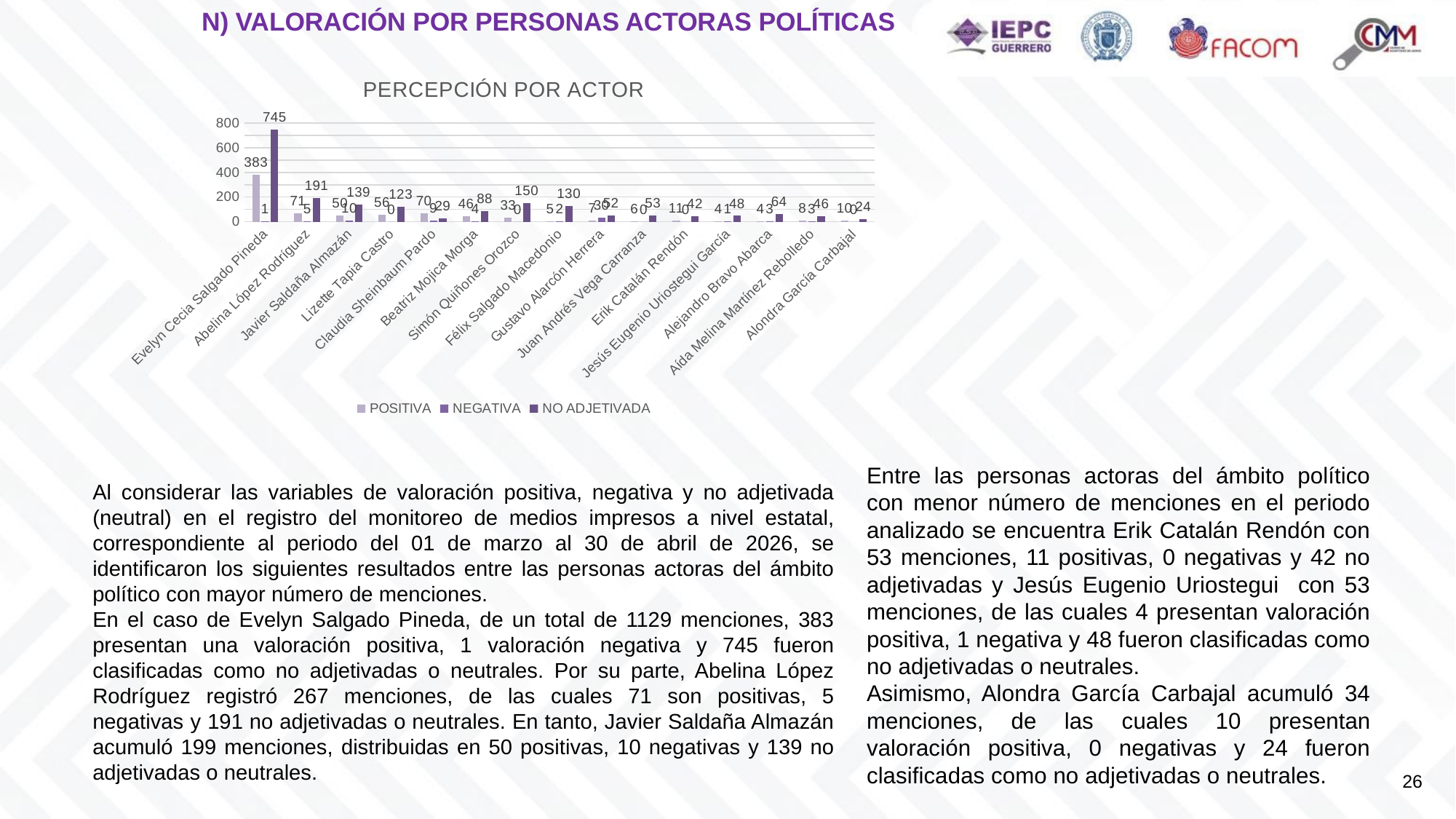

N) VALORACIÓN POR PERSONAS ACTORAS POLÍTICAS

### Chart: PERCEPCIÓN POR ACTOR

| Category | POSITIVA | NEGATIVA | NO ADJETIVADA |
|---|---|---|---|
| Evelyn Cecia Salgado Pineda | 383.0 | 1.0 | 745.0 |
| Abelina López Rodríguez | 71.0 | 5.0 | 191.0 |
| Javier Saldaña Almazán | 50.0 | 10.0 | 139.0 |
| Lizette Tapia Castro | 56.0 | 0.0 | 123.0 |
| Claudia Sheinbaum Pardo | 70.0 | 9.0 | 29.0 |
| Beatriz Mojica Morga | 46.0 | 4.0 | 88.0 |
| Simón Quiñones Orozco | 33.0 | 0.0 | 150.0 |
| Félix Salgado Macedonio | 5.0 | 2.0 | 130.0 |
| Gustavo Alarcón Herrera | 7.0 | 30.0 | 52.0 |
| Juan Andrés Vega Carranza | 6.0 | 0.0 | 53.0 |
| Erik Catalán Rendón | 11.0 | 0.0 | 42.0 |
| Jesús Eugenio Uriostegui García | 4.0 | 1.0 | 48.0 |
| Alejandro Bravo Abarca | 4.0 | 3.0 | 64.0 |
| Aída Melina Martínez Rebolledo | 8.0 | 3.0 | 46.0 |
| Alondra García Carbajal | 10.0 | 0.0 | 24.0 |
Entre las personas actoras del ámbito político con menor número de menciones en el periodo analizado se encuentra Erik Catalán Rendón con 53 menciones, 11 positivas, 0 negativas y 42 no adjetivadas y Jesús Eugenio Uriostegui  con 53 menciones, de las cuales 4 presentan valoración positiva, 1 negativa y 48 fueron clasificadas como no adjetivadas o neutrales.
Asimismo, Alondra García Carbajal acumuló 34 menciones, de las cuales 10 presentan valoración positiva, 0 negativas y 24 fueron clasificadas como no adjetivadas o neutrales.

Al considerar las variables de valoración positiva, negativa y no adjetivada (neutral) en el registro del monitoreo de medios impresos a nivel estatal, correspondiente al periodo del 01 de marzo al 30 de abril de 2026, se identificaron los siguientes resultados entre las personas actoras del ámbito político con mayor número de menciones.
En el caso de Evelyn Salgado Pineda, de un total de 1129 menciones, 383 presentan una valoración positiva, 1 valoración negativa y 745 fueron clasificadas como no adjetivadas o neutrales. Por su parte, Abelina López Rodríguez registró 267 menciones, de las cuales 71 son positivas, 5 negativas y 191 no adjetivadas o neutrales. En tanto, Javier Saldaña Almazán acumuló 199 menciones, distribuidas en 50 positivas, 10 negativas y 139 no adjetivadas o neutrales.

26